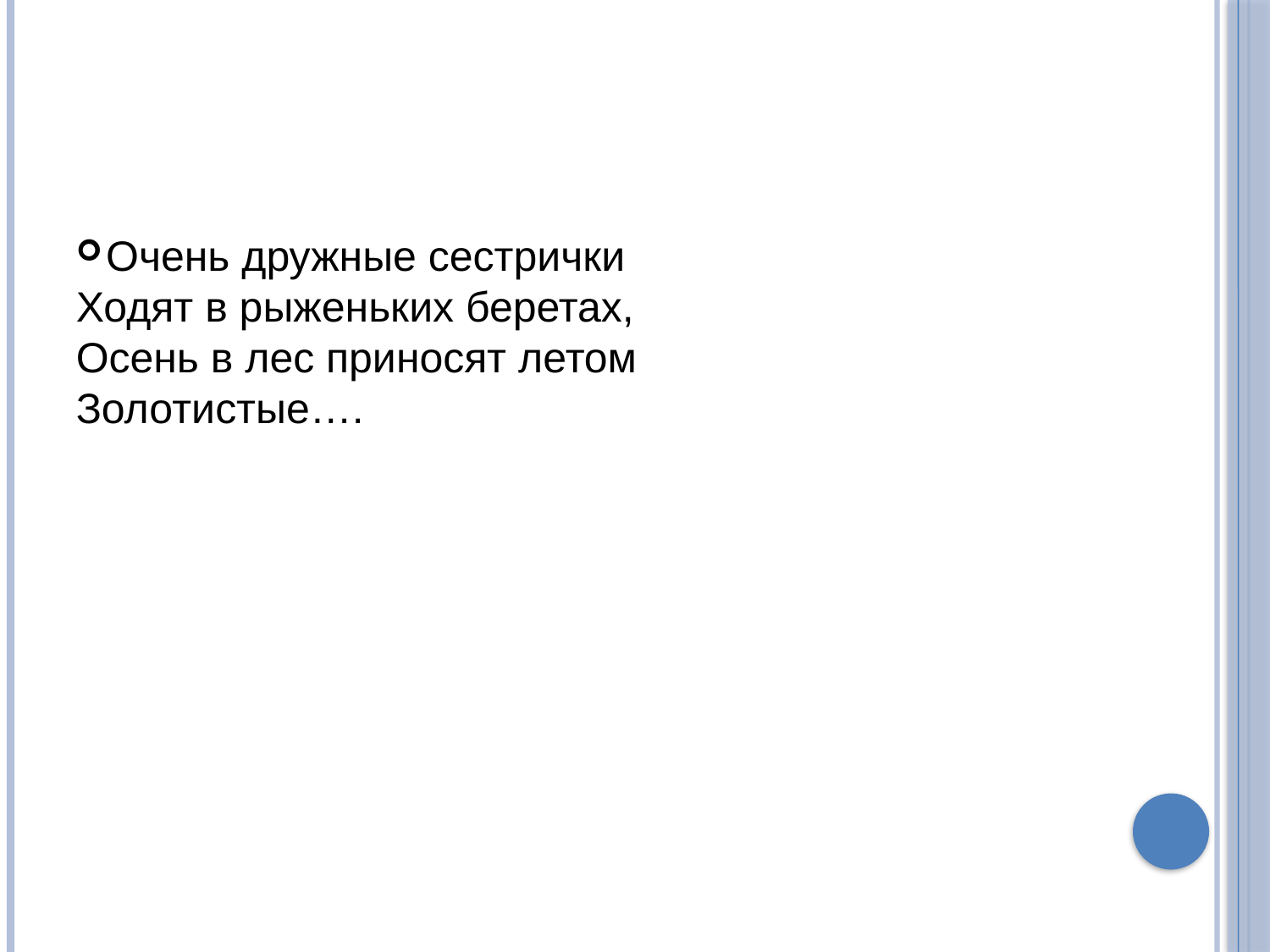

Очень дружные сестрички
Ходят в рыженьких беретах,
Осень в лес приносят летом
Золотистые….